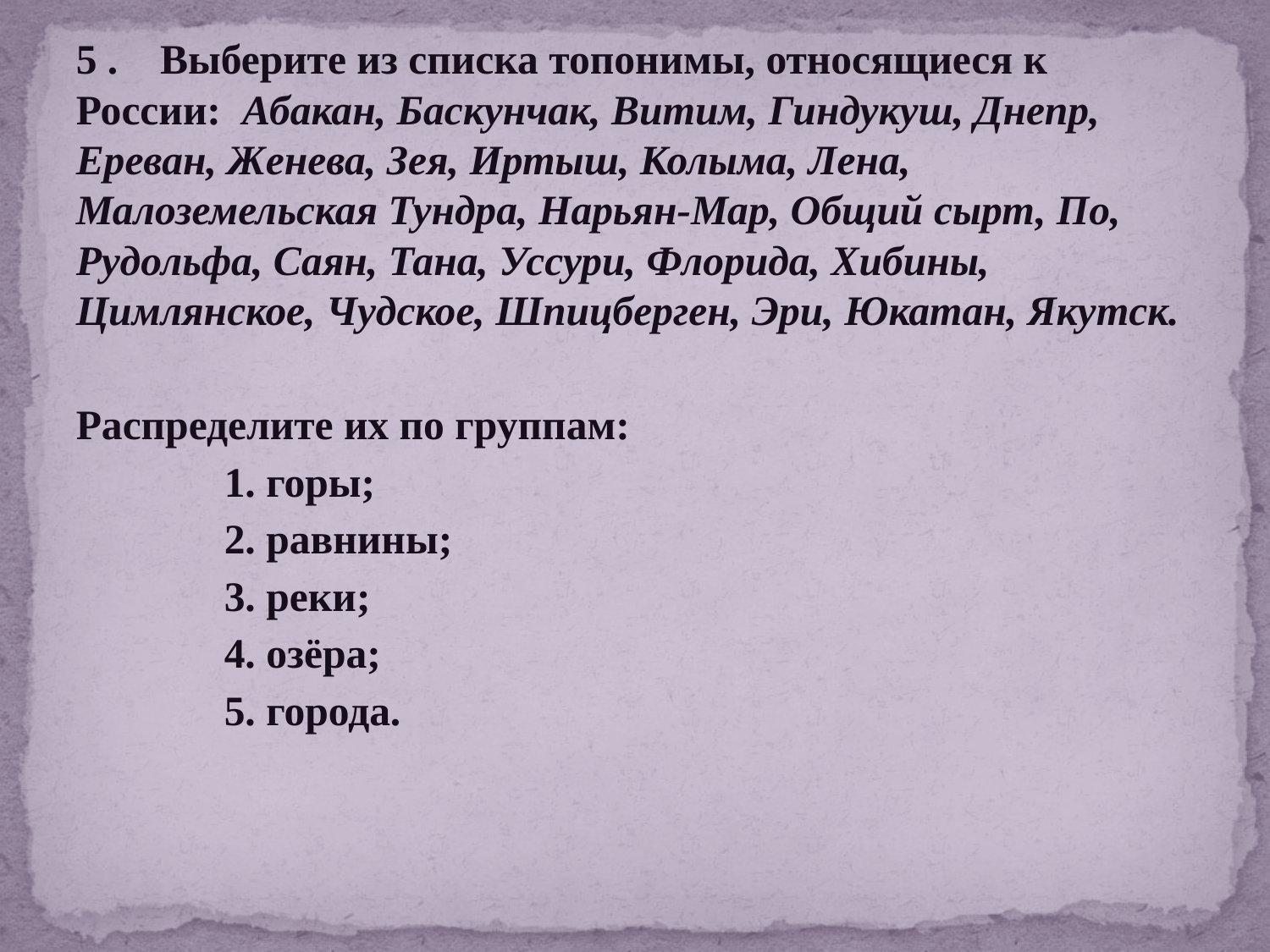

5 .    Выберите из списка топонимы, относящиеся к России:  Абакан, Баскунчак, Витим, Гиндукуш, Днепр, Ереван, Женева, Зея, Иртыш, Колыма, Лена, Малоземельская Тундра, Нарьян-Мар, Общий сырт, По, Рудольфа, Саян, Тана, Уссури, Флорида, Хибины, Цимлянское, Чудское, Шпицберген, Эри, Юкатан, Якутск.

Распределите их по группам:
              1. горы;
              2. равнины;
              3. реки;
              4. озёра;
              5. города.